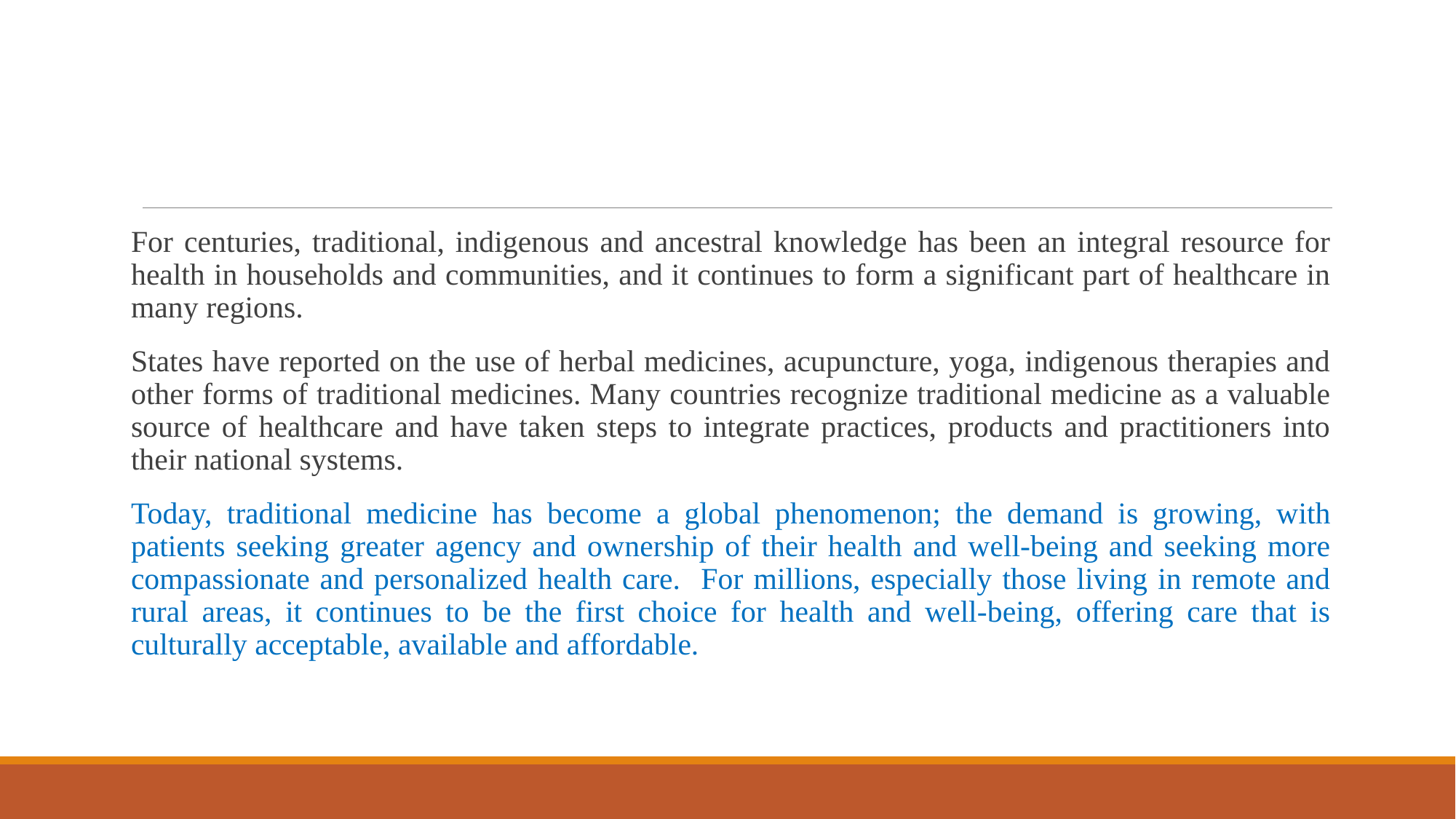

For centuries, traditional, indigenous and ancestral knowledge has been an integral resource for health in households and communities, and it continues to form a significant part of healthcare in many regions.
States have reported on the use of herbal medicines, acupuncture, yoga, indigenous therapies and other forms of traditional medicines. Many countries recognize traditional medicine as a valuable source of healthcare and have taken steps to integrate practices, products and practitioners into their national systems.
Today, traditional medicine has become a global phenomenon; the demand is growing, with patients seeking greater agency and ownership of their health and well-being and seeking more compassionate and personalized health care.  For millions, especially those living in remote and rural areas, it continues to be the first choice for health and well-being, offering care that is culturally acceptable, available and affordable.